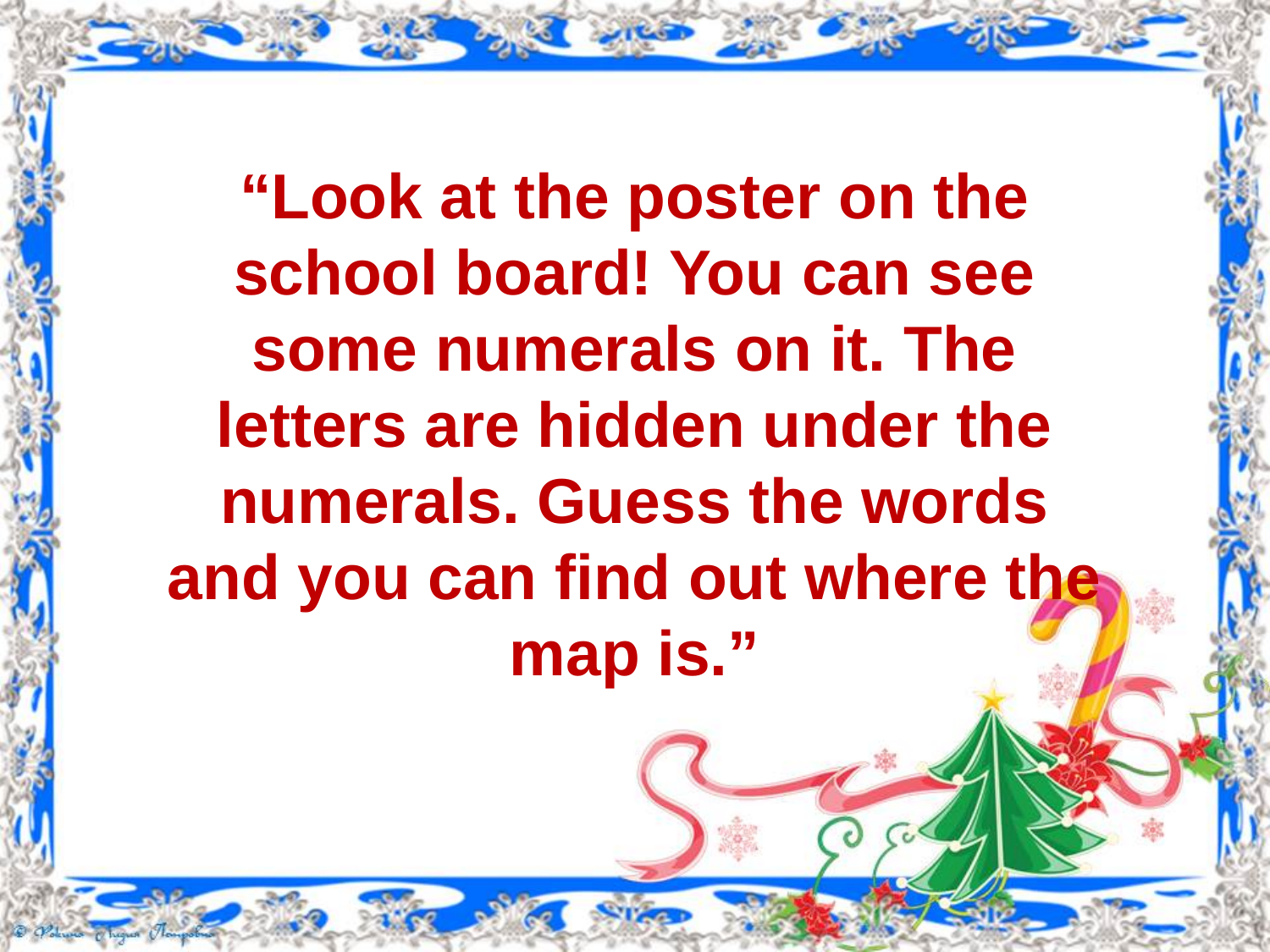

# “Look at the poster on the school board! You can see some numerals on it. The letters are hidden under the numerals. Guess the words and you can find out where the map is.”